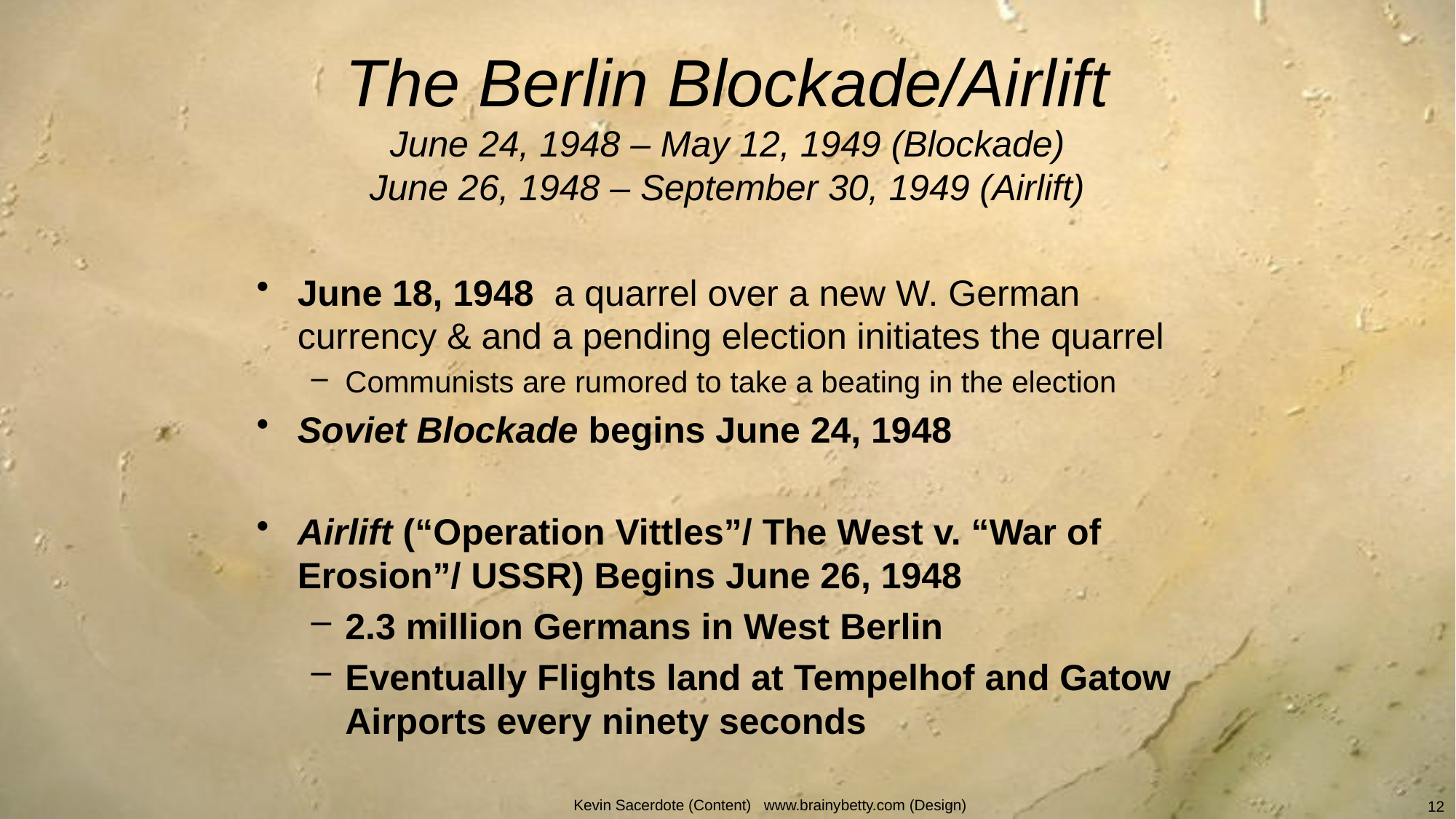

# The Berlin Blockade/Airlift June 24, 1948 – May 12, 1949 (Blockade) June 26, 1948 – September 30, 1949 (Airlift)
June 18, 1948  a quarrel over a new W. German currency & and a pending election initiates the quarrel
Communists are rumored to take a beating in the election
Soviet Blockade begins June 24, 1948

Airlift (“Operation Vittles”/ The West v. “War of Erosion”/ USSR) Begins June 26, 1948
2.3 million Germans in West Berlin
Eventually Flights land at Tempelhof and Gatow Airports every ninety seconds
Kevin Sacerdote (Content)   www.brainybetty.com (Design)
12